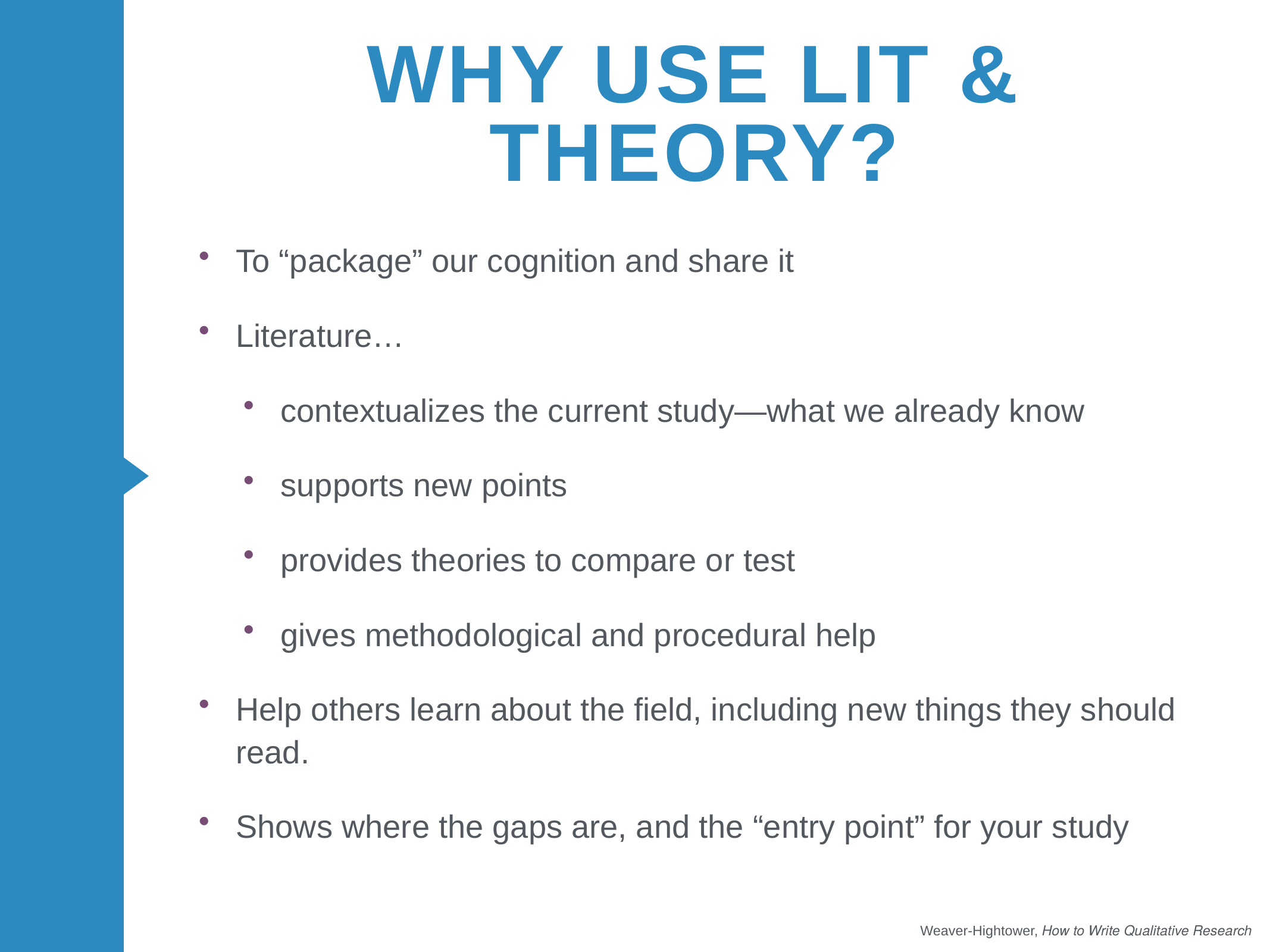

# Why use lit & theory?
To “package” our cognition and share it
Literature…
contextualizes the current study—what we already know
supports new points
provides theories to compare or test
gives methodological and procedural help
Help others learn about the field, including new things they should read.
Shows where the gaps are, and the “entry point” for your study